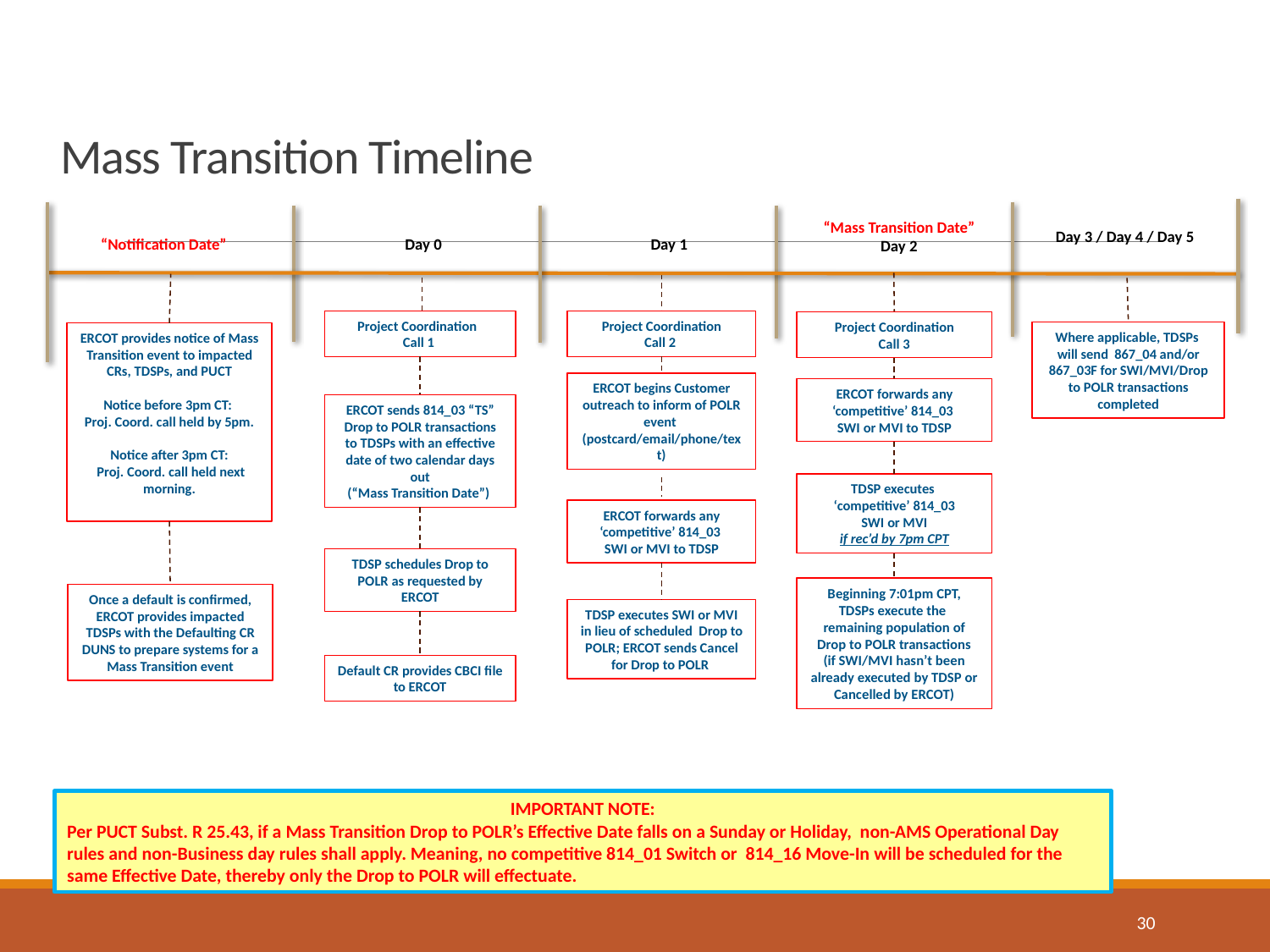

# Mass Transition Timeline
“Mass Transition Date”
Day 2
Day 3 / Day 4 / Day 5
“Notification Date”
Day 0
Day 1
ERCOT provides notice of Mass Transition event to impacted CRs, TDSPs, and PUCT

Notice before 3pm CT:
Proj. Coord. call held by 5pm.

Notice after 3pm CT:
 Proj. Coord. call held next morning.

Project Coordination
Call 1
Project Coordination
Call 2
Project Coordination
Call 3
Where applicable, TDSPs  will send  867_04 and/or 867_03F for SWI/MVI/Drop to POLR transactions completed
ERCOT begins Customer outreach to inform of POLR event
(postcard/email/phone/text)
ERCOT forwards any ‘competitive’ 814_03
SWI or MVI to TDSP
ERCOT sends 814_03 “TS” Drop to POLR transactions to TDSPs with an effective date of two calendar days out
(“Mass Transition Date”)
TDSP executes
‘competitive’ 814_03
 SWI or MVI
if rec’d by 7pm CPT
ERCOT forwards any ‘competitive’ 814_03
SWI or MVI to TDSP
TDSP schedules Drop to POLR as requested by ERCOT
Beginning 7:01pm CPT, TDSPs execute the  remaining population of Drop to POLR transactions
(if SWI/MVI hasn’t been already executed by TDSP or Cancelled by ERCOT)
Once a default is confirmed, ERCOT provides impacted TDSPs with the Defaulting CR DUNS to prepare systems for a Mass Transition event
TDSP executes SWI or MVI in lieu of scheduled  Drop to POLR; ERCOT sends Cancel for Drop to POLR
Default CR provides CBCI file to ERCOT
IMPORTANT NOTE:
Per PUCT Subst. R 25.43, if a Mass Transition Drop to POLR’s Effective Date falls on a Sunday or Holiday,  non-AMS Operational Day rules and non-Business day rules shall apply. Meaning, no competitive 814_01 Switch or  814_16 Move-In will be scheduled for the same Effective Date, thereby only the Drop to POLR will effectuate.
30